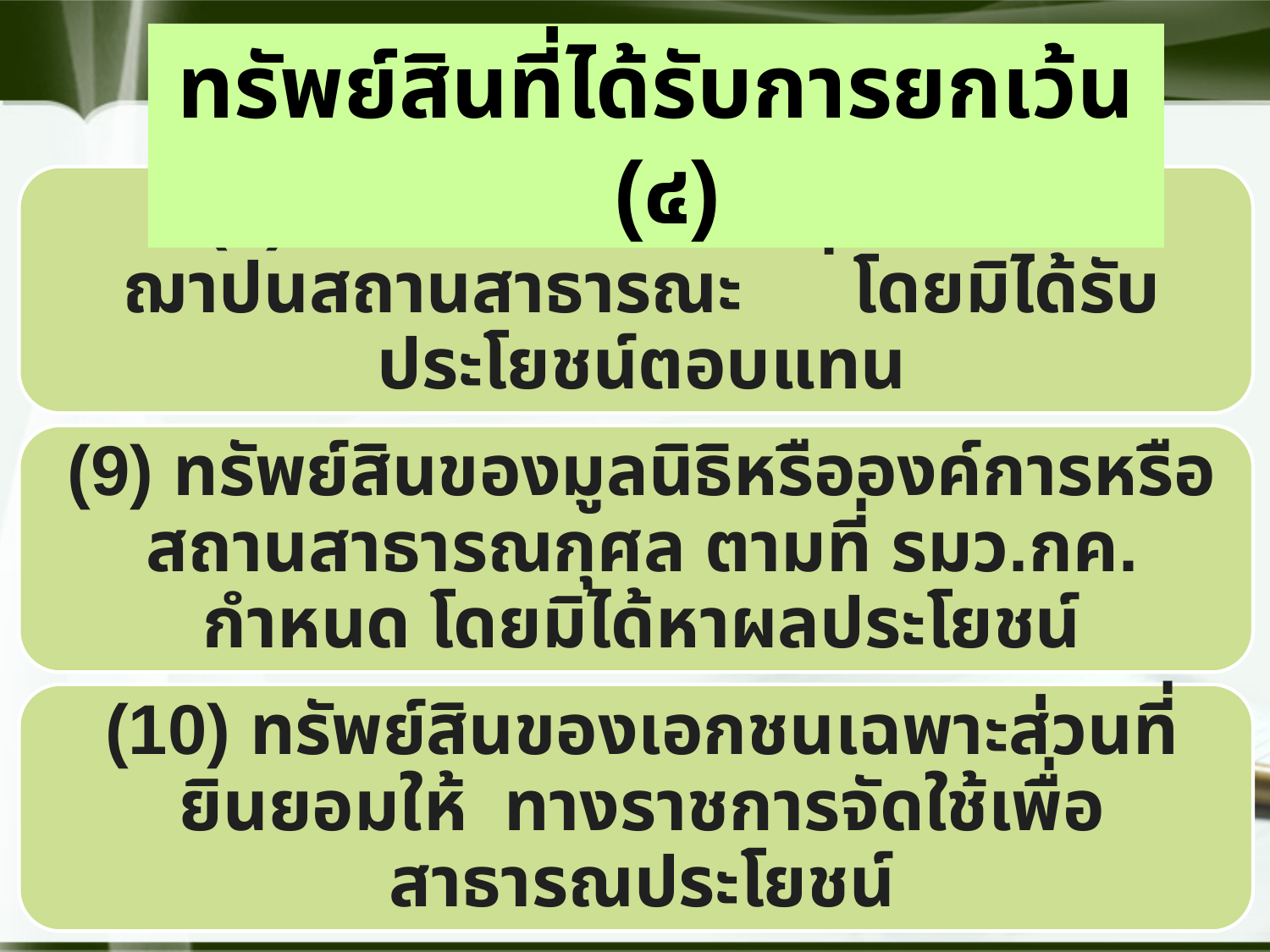

ทรัพย์สินที่ได้รับการยกเว้น (๔)
(8) ทรัพย์สินที่ใช้เป็นสุสานหรือฌาปนสถานสาธารณะ      โดยมิได้รับประโยชน์ตอบแทน
(9) ทรัพย์สินของมูลนิธิหรือองค์การหรือสถานสาธารณกุศล ตามที่ รมว.กค. กำหนด โดยมิได้หาผลประโยชน์
(10) ทรัพย์สินของเอกชนเฉพาะส่วนที่ยินยอมให้  ทางราชการจัดใช้เพื่อสาธารณประโยชน์